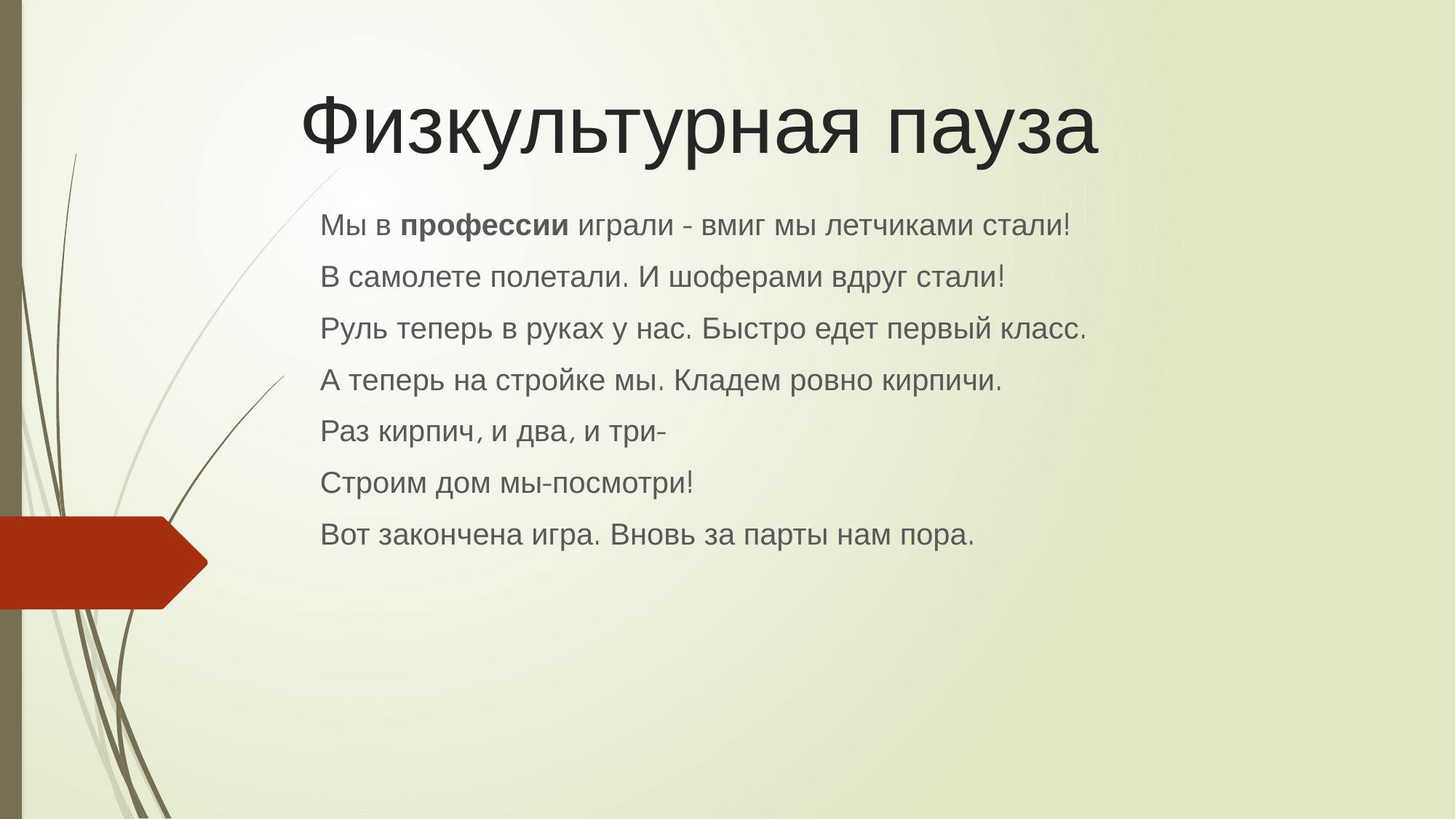

# Физкультурная пауза
Мы в профессии играли - вмиг мы летчиками стали!
В самолете полетали. И шоферами вдруг стали!
Руль теперь в руках у нас. Быстро едет первый класс.
А теперь на стройке мы. Кладем ровно кирпичи.
Раз кирпич, и два, и три-
Строим дом мы-посмотри!
Вот закончена игра. Вновь за парты нам пора.